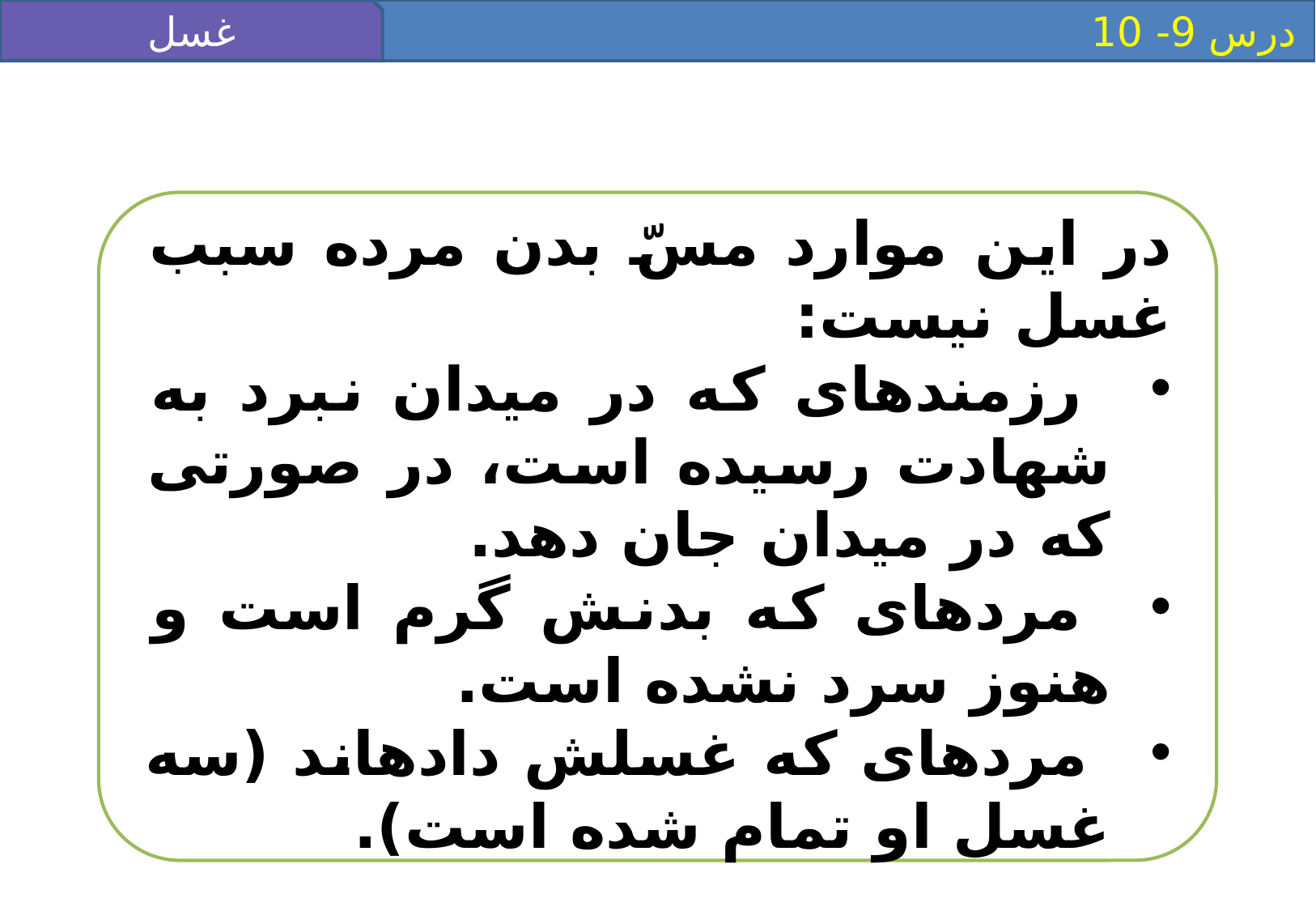

غسل
 درس 9- 10

در اين موارد مسّ بدن مرده سبب غسل نيست:
 رزمنده‏اى كه در ميدان نبرد به شهادت رسيده است، در صورتى كه در ميدان جان دهد.
 مرده‏اى كه بدنش گرم است و هنوز سرد نشده است.
 مرده‏اى كه غسلش داده‏اند (سه غسل او تمام شده است).